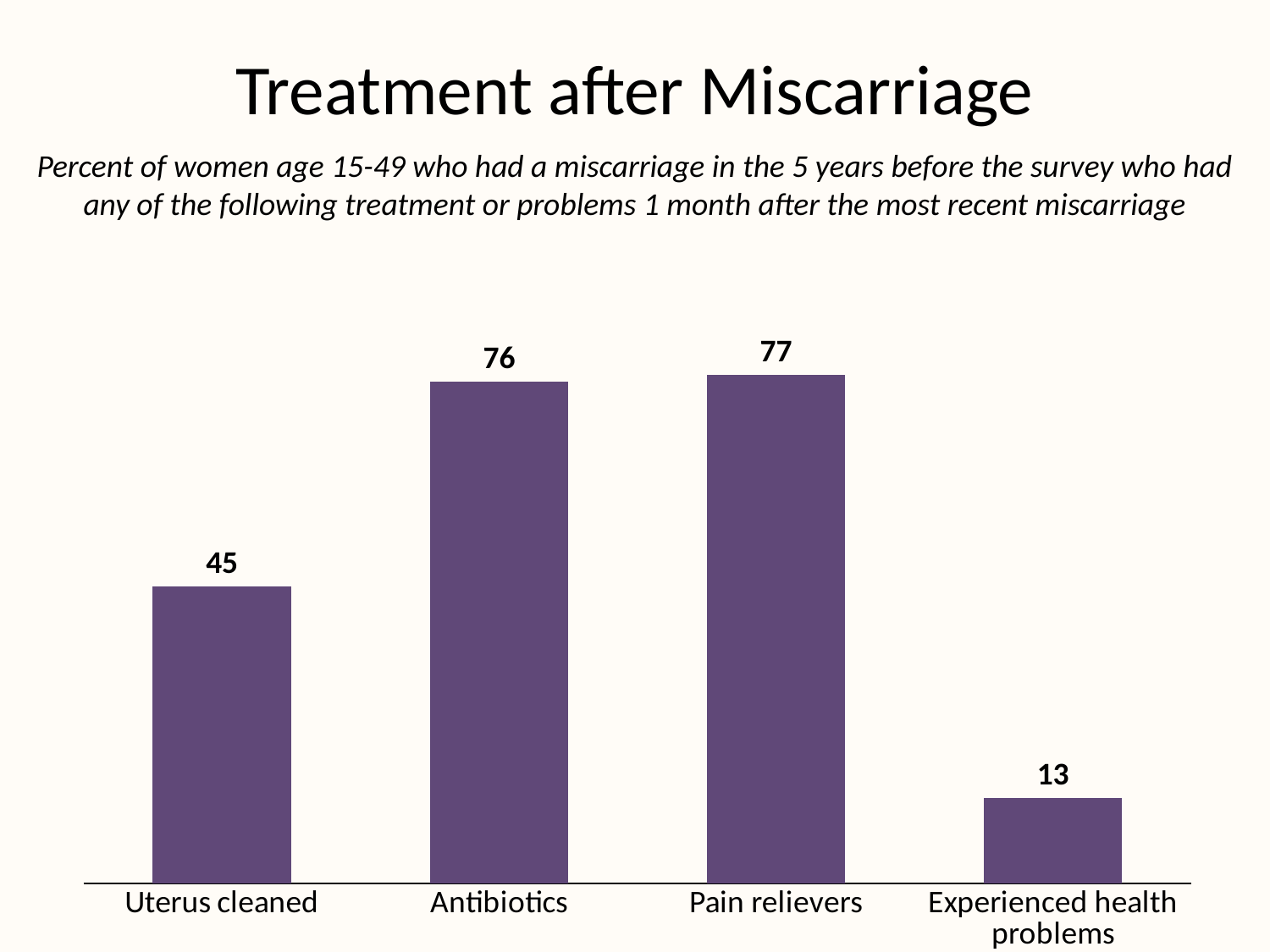

# Treatment after Miscarriage
Percent of women age 15-49 who had a miscarriage in the 5 years before the survey who had any of the following treatment or problems 1 month after the most recent miscarriage

### Chart

| Category | Series 1 |
|---|---|
| Uterus cleaned | 45.0 |
| Antibiotics | 76.0 |
| Pain relievers | 77.0 |
| Experienced health problems | 13.0 |